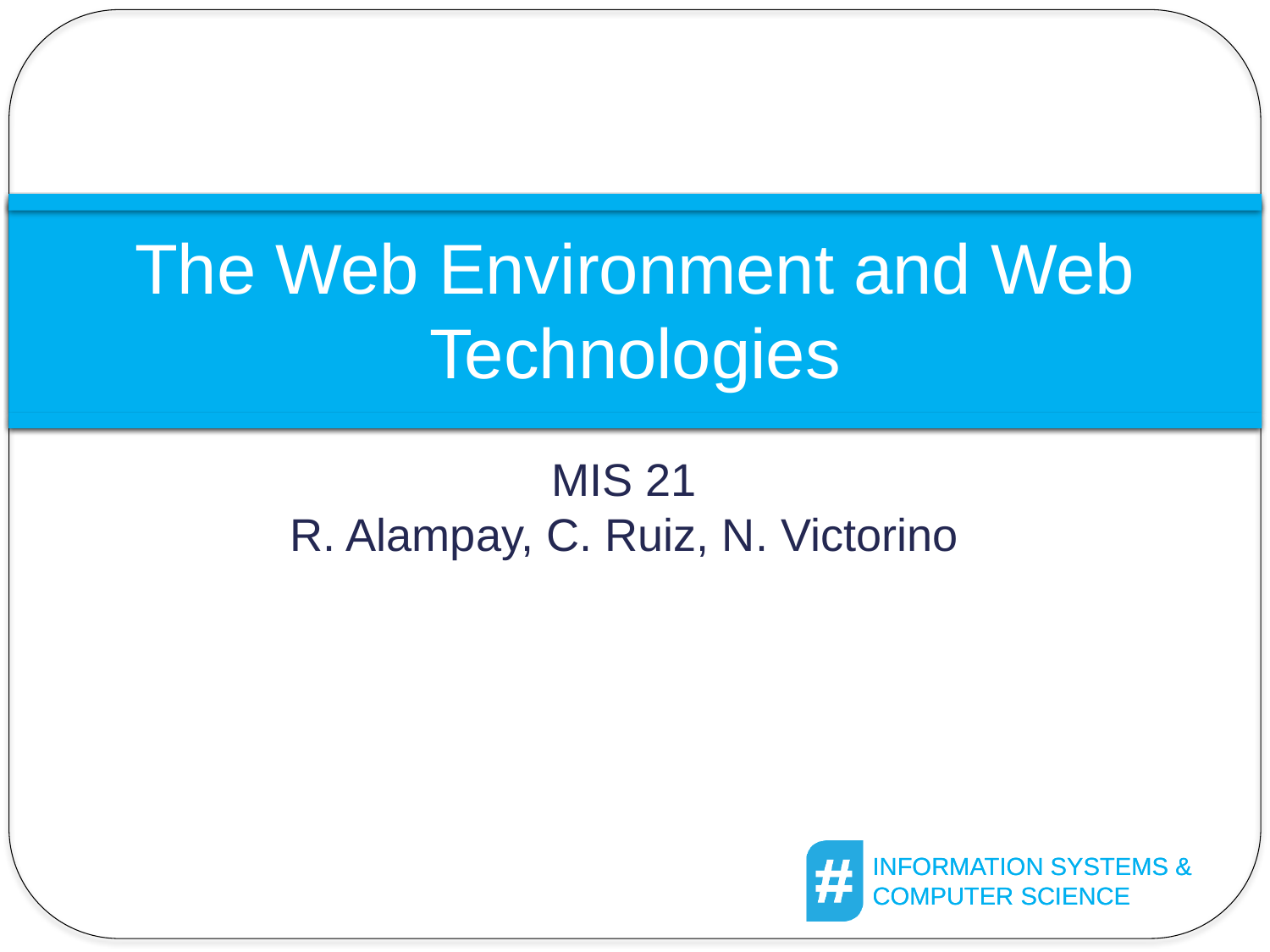

The Web Environment and Web Technologies
MIS 21
R. Alampay, C. Ruiz, N. Victorino